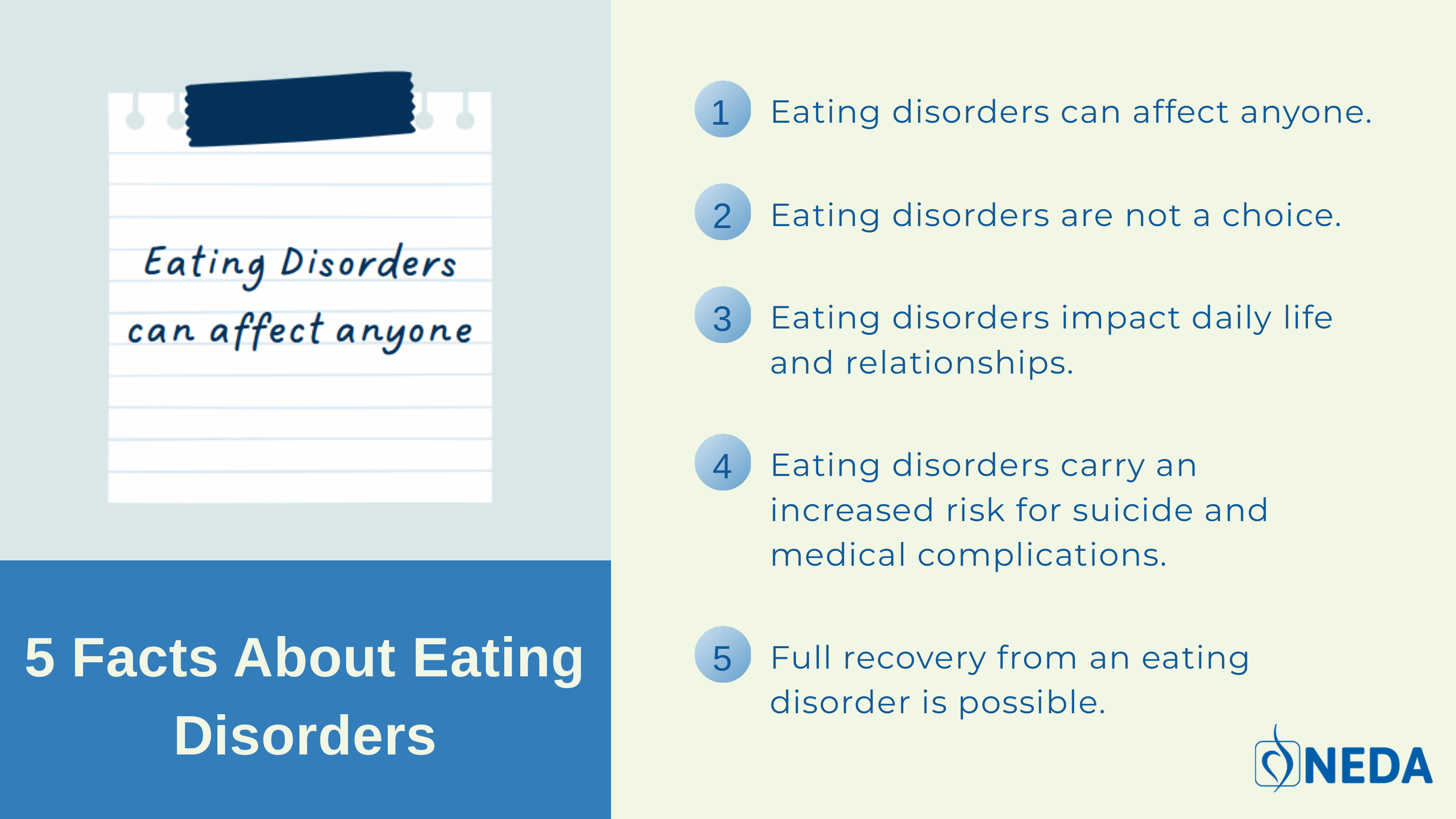

1
Eating disorders can affect anyone.

2
Eating disorders are not a choice.

3
Eating disorders impact daily life and relationships.

4
Eating disorders carry an increased risk for suicide and medical complications.

5 Facts About Eating Disorders

5
Full recovery from an eating disorder is possible.